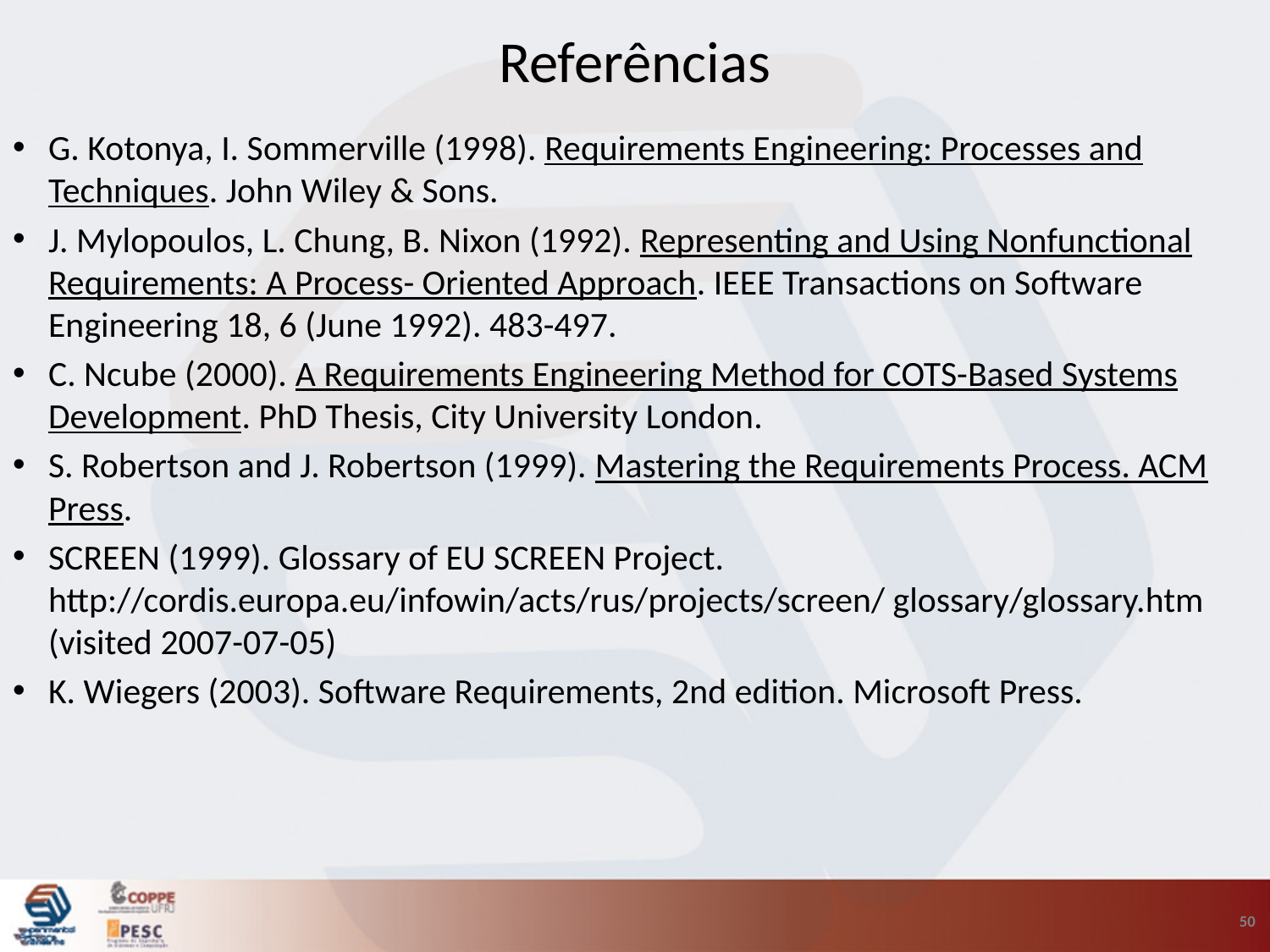

# Referências
G. Kotonya, I. Sommerville (1998). Requirements Engineering: Processes and Techniques. John Wiley & Sons.
J. Mylopoulos, L. Chung, B. Nixon (1992). Representing and Using Nonfunctional Requirements: A Process- Oriented Approach. IEEE Transactions on Software Engineering 18, 6 (June 1992). 483-497.
C. Ncube (2000). A Requirements Engineering Method for COTS-Based Systems Development. PhD Thesis, City University London.
S. Robertson and J. Robertson (1999). Mastering the Requirements Process. ACM Press.
SCREEN (1999). Glossary of EU SCREEN Project. http://cordis.europa.eu/infowin/acts/rus/projects/screen/ glossary/glossary.htm (visited 2007-07-05)
K. Wiegers (2003). Software Requirements, 2nd edition. Microsoft Press.